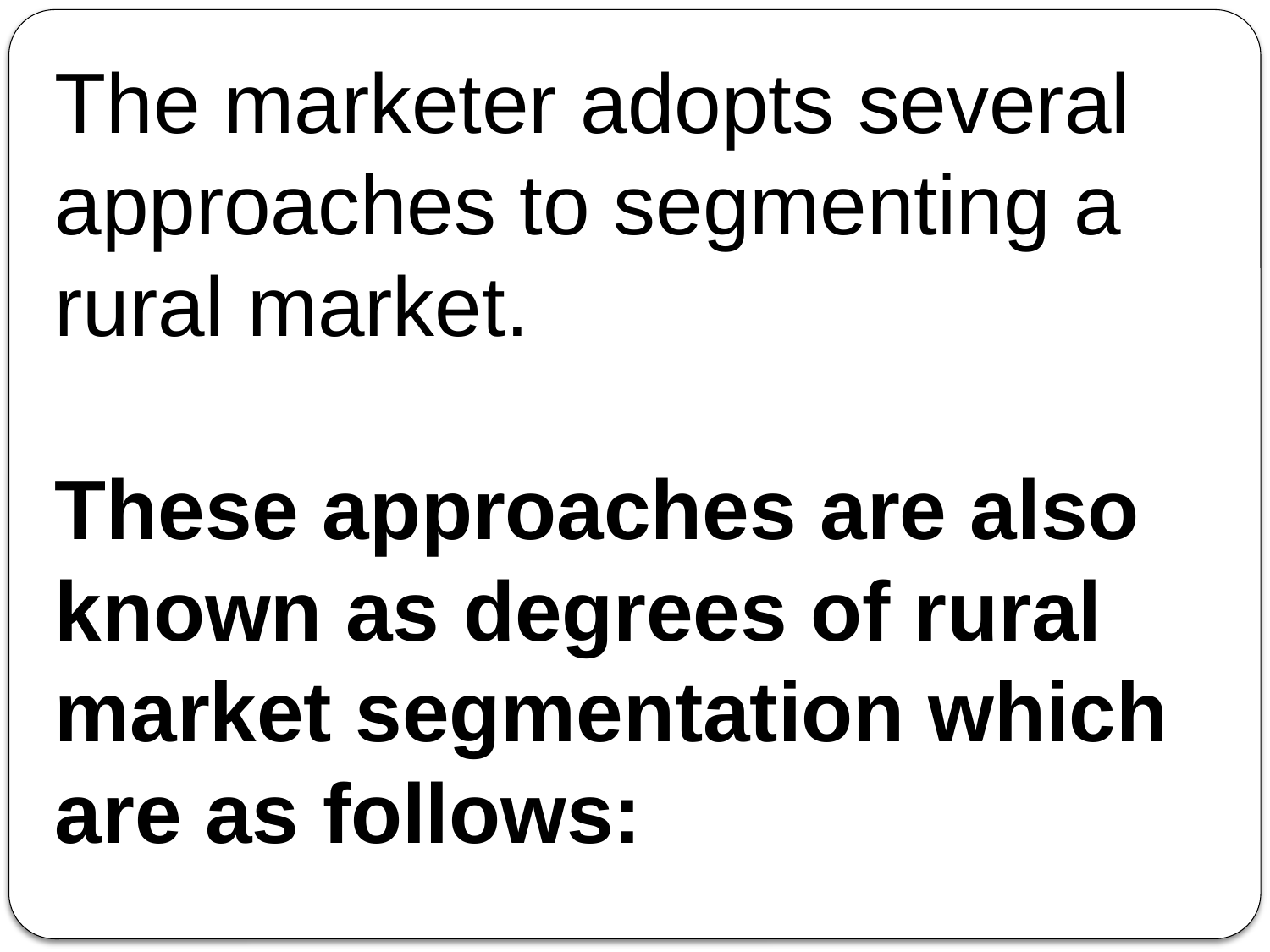

The marketer adopts several approaches to segmenting a rural market.

These approaches are also known as degrees of rural market segmentation which are as follows: